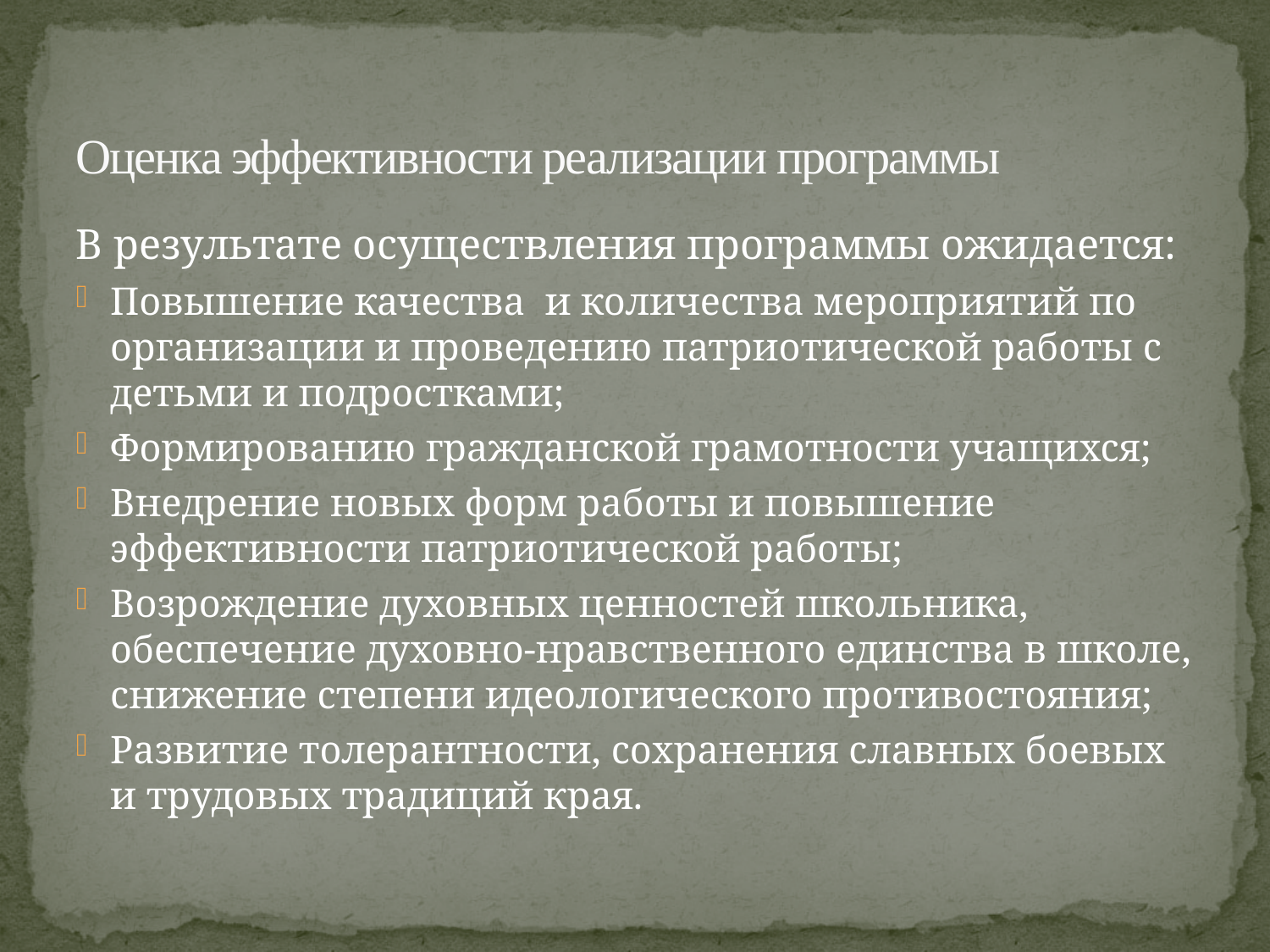

# Оценка эффективности реализации программы
В результате осуществления программы ожидается:
Повышение качества  и количества мероприятий по организации и проведению патриотической работы с детьми и подростками;
Формированию гражданской грамотности учащихся;
Внедрение новых форм работы и повышение эффективности патриотической работы;
Возрождение духовных ценностей школьника, обеспечение духовно-нравственного единства в школе, снижение степени идеологического противостояния;
Развитие толерантности, сохранения славных боевых и трудовых традиций края.